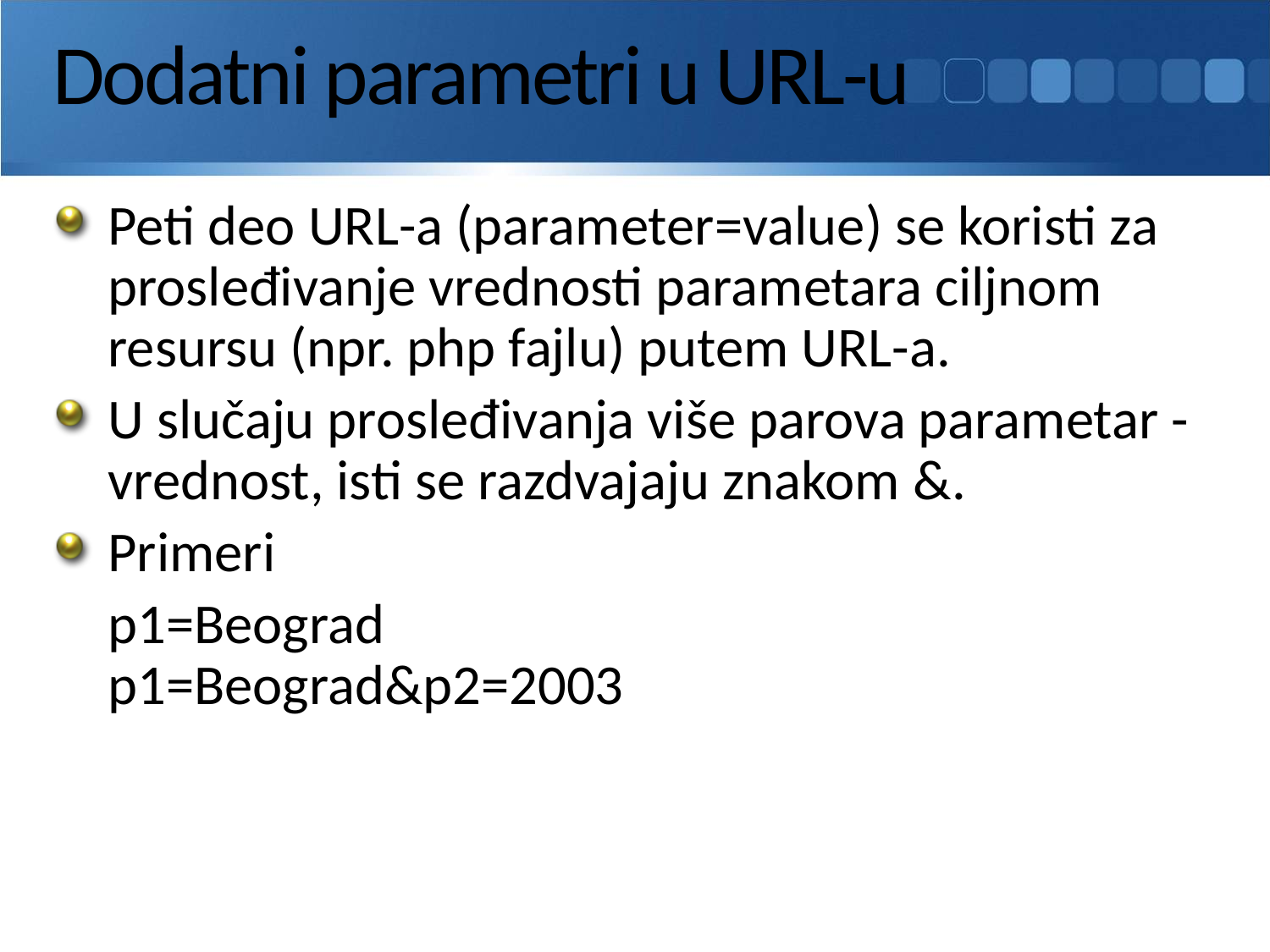

# Dodatni parametri u URL-u
Peti deo URL-a (parameter=value) se koristi za prosleđivanje vrednosti parametara ciljnom resursu (npr. php fajlu) putem URL-a.
U slučaju prosleđivanja više parova parametar -vrednost, isti se razdvajaju znakom &.
Primeri
	p1=Beograd
p1=Beograd&p2=2003